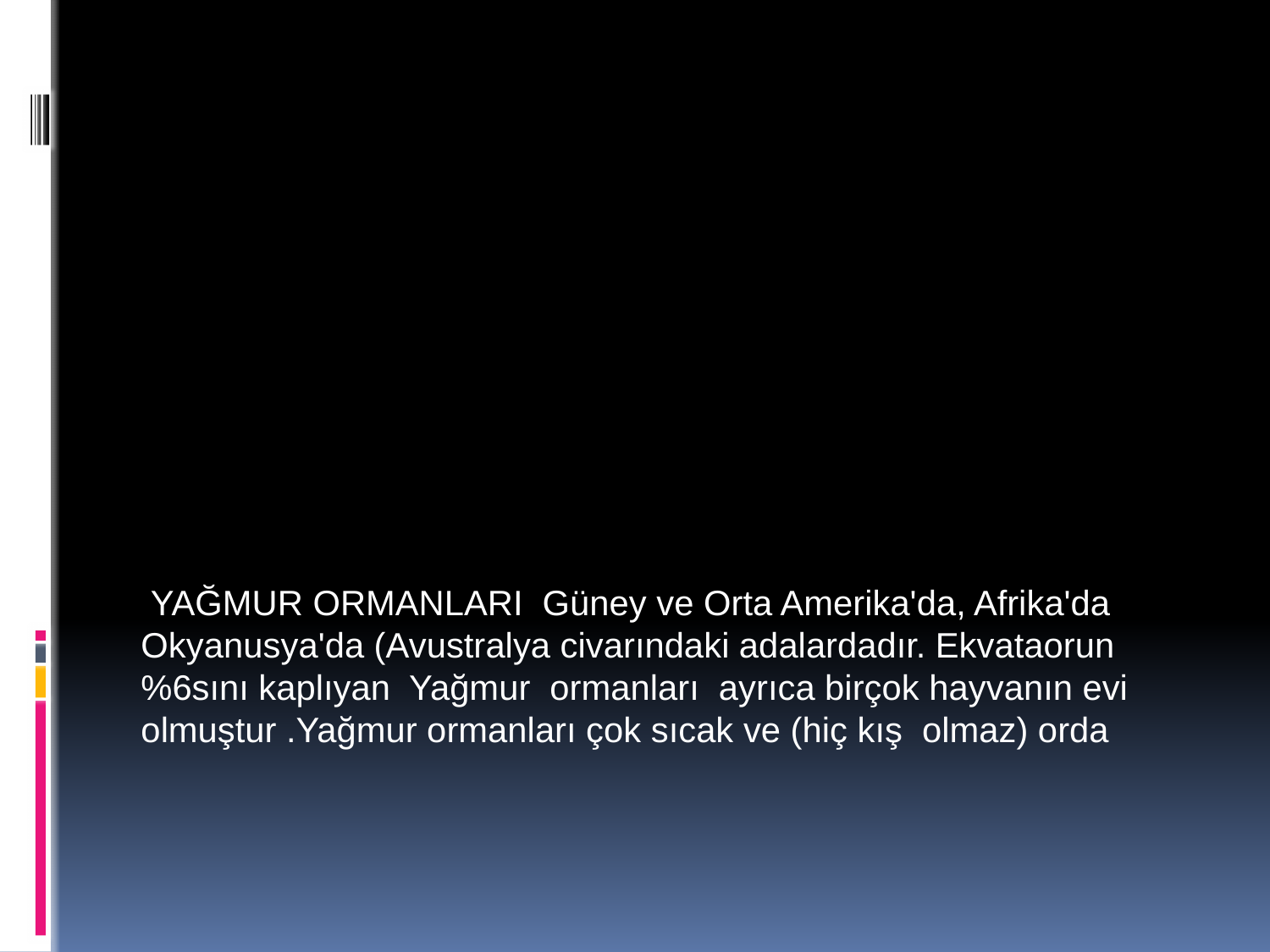

YAĞMUR ORMANLARI  Güney ve Orta Amerika'da, Afrika'da Okyanusya'da (Avustralya civarındaki adalardadır. Ekvataorun %6sını kaplıyan  Yağmur  ormanları  ayrıca birçok hayvanın evi olmuştur .Yağmur ormanları çok sıcak ve (hiç kış  olmaz) orda